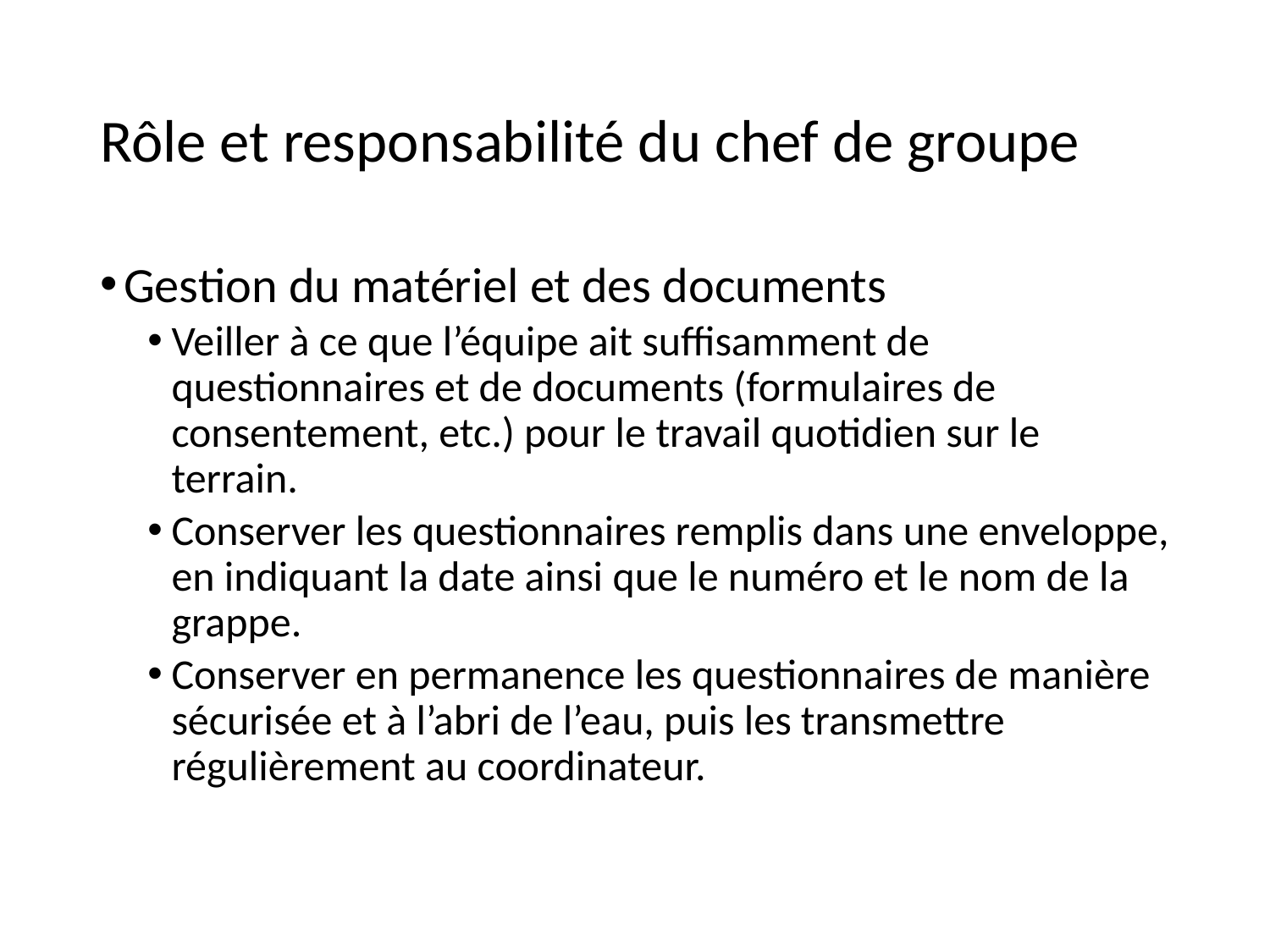

# Rôle et responsabilité du chef de groupe
Gestion du matériel et des documents
Veiller à ce que l’équipe ait suffisamment de questionnaires et de documents (formulaires de consentement, etc.) pour le travail quotidien sur le terrain.
Conserver les questionnaires remplis dans une enveloppe, en indiquant la date ainsi que le numéro et le nom de la grappe.
Conserver en permanence les questionnaires de manière sécurisée et à l’abri de l’eau, puis les transmettre régulièrement au coordinateur.